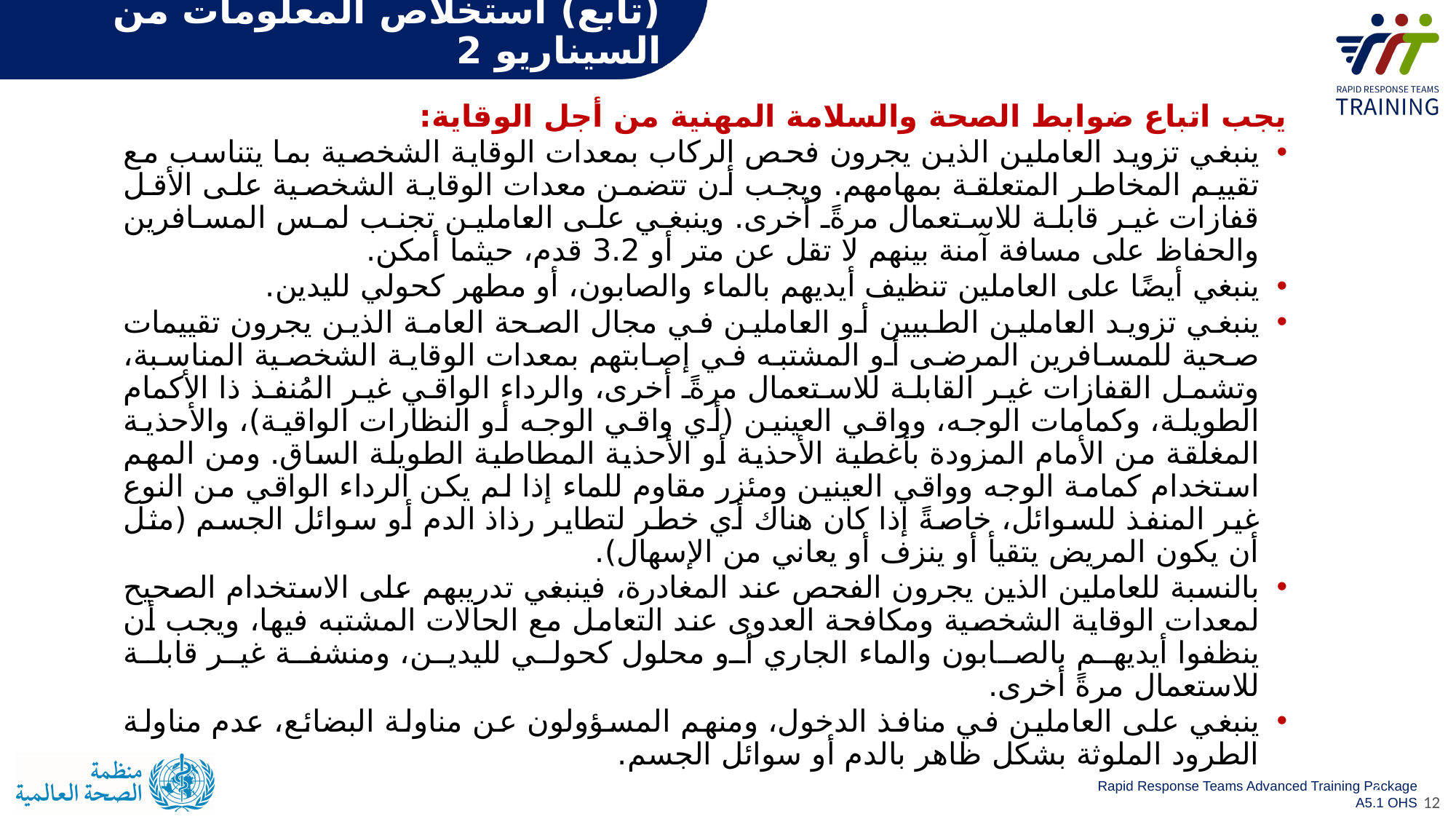

# (تابع) استخلاص المعلومات من السيناريو 2
يجب اتباع ضوابط الصحة والسلامة المهنية من أجل الوقاية:
ينبغي تزويد العاملين الذين يجرون فحص الركاب بمعدات الوقاية الشخصية بما يتناسب مع تقييم المخاطر المتعلقة بمهامهم. ويجب أن تتضمن معدات الوقاية الشخصية على الأقل قفازات غير قابلة للاستعمال مرةً أخرى. وينبغي على العاملين تجنب لمس المسافرين والحفاظ على مسافة آمنة بينهم لا تقل عن متر أو 3.2 قدم، حيثما أمكن.
ينبغي أيضًا على العاملين تنظيف أيديهم بالماء والصابون، أو مطهر كحولي لليدين.
ينبغي تزويد العاملين الطبيين أو العاملين في مجال الصحة العامة الذين يجرون تقييمات صحية للمسافرين المرضى أو المشتبه في إصابتهم بمعدات الوقاية الشخصية المناسبة، وتشمل القفازات غير القابلة للاستعمال مرةً أخرى، والرداء الواقي غير المُنفذ ذا الأكمام الطويلة، وكمامات الوجه، وواقي العينين (أي واقي الوجه أو النظارات الواقية)، والأحذية المغلقة من الأمام المزودة بأغطية الأحذية أو الأحذية المطاطية الطويلة الساق. ومن المهم استخدام كمامة الوجه وواقي العينين ومئزر مقاوم للماء إذا لم يكن الرداء الواقي من النوع غير المنفذ للسوائل، خاصةً إذا كان هناك أي خطر لتطاير رذاذ الدم أو سوائل الجسم (مثل أن يكون المريض يتقيأ أو ينزف أو يعاني من الإسهال).
بالنسبة للعاملين الذين يجرون الفحص عند المغادرة، فينبغي تدريبهم على الاستخدام الصحيح لمعدات الوقاية الشخصية ومكافحة العدوى عند التعامل مع الحالات المشتبه فيها، ويجب أن ينظفوا أيديهم بالصابون والماء الجاري أو محلول كحولي لليدين، ومنشفة غير قابلة للاستعمال مرةً أخرى.
ينبغي على العاملين في منافذ الدخول، ومنهم المسؤولون عن مناولة البضائع، عدم مناولة الطرود الملوثة بشكل ظاهر بالدم أو سوائل الجسم.
12